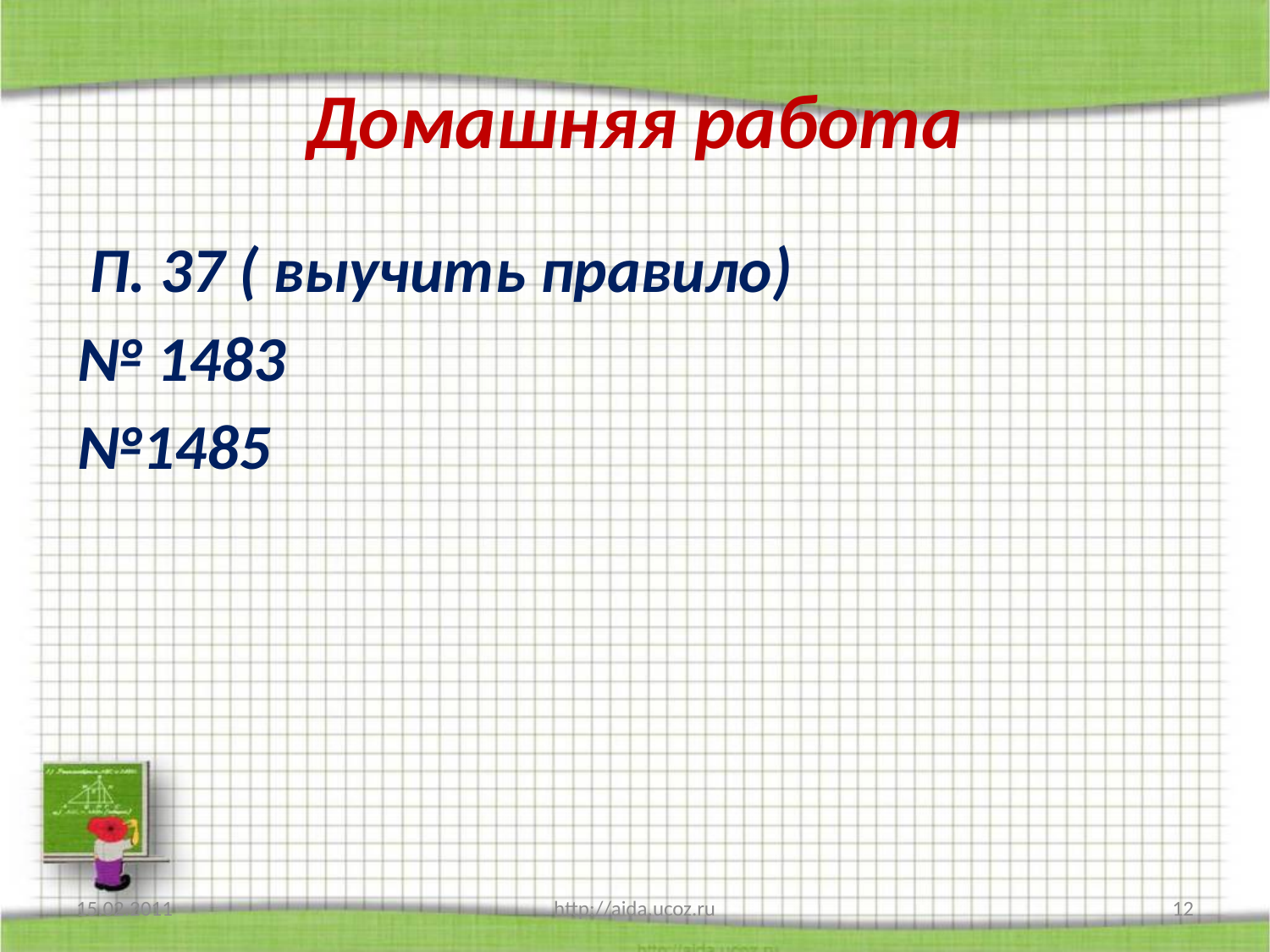

# Домашняя работа
 П. 37 ( выучить правило)
№ 1483
№1485
15.02.2011
http://aida.ucoz.ru
12